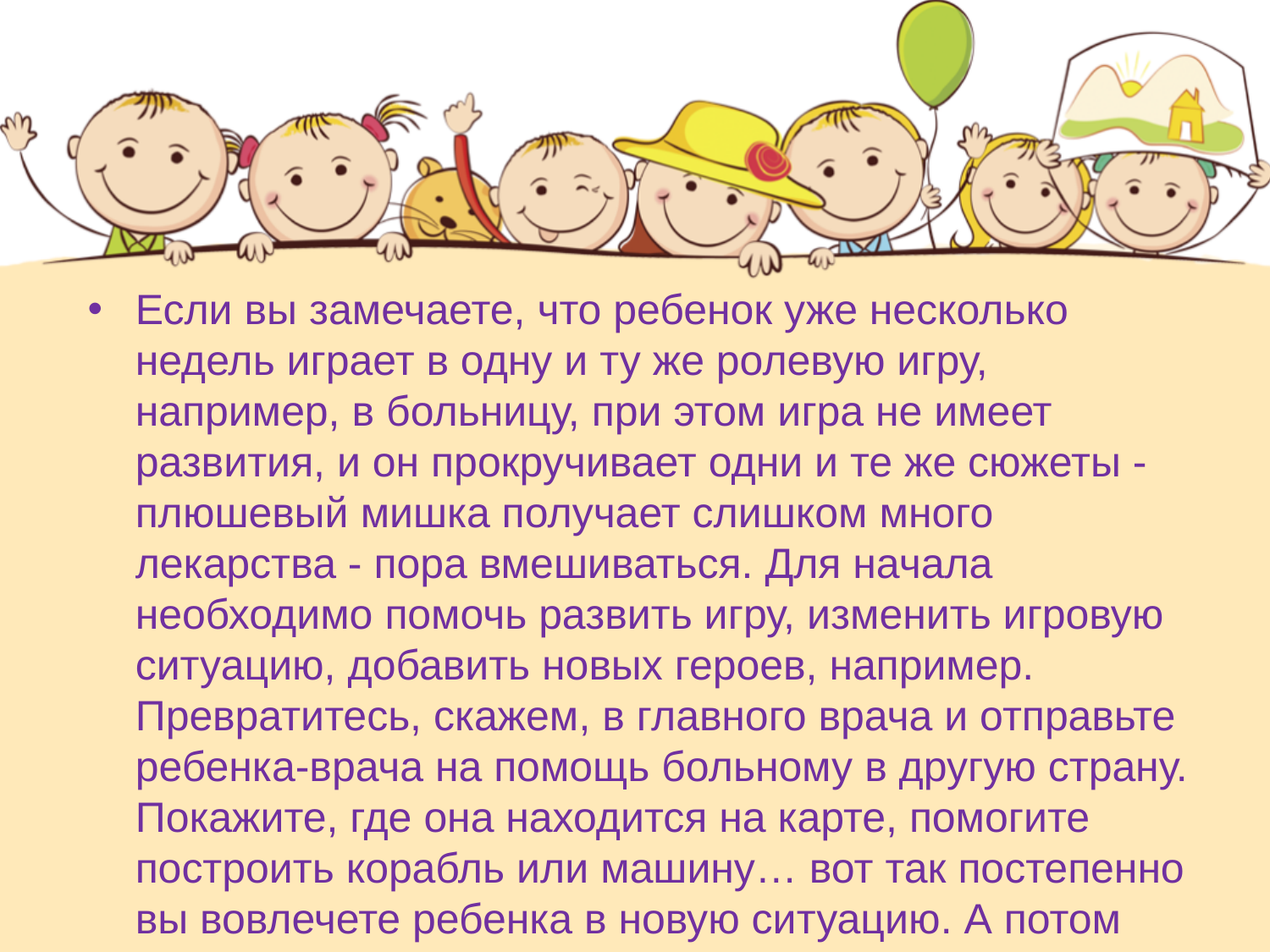

Если вы замечаете, что ребенок уже несколько недель играет в одну и ту же ролевую игру, например, в больницу, при этом игра не имеет развития, и он прокручивает одни и те же сюжеты - плюшевый мишка получает слишком много лекарства - пора вмешиваться. Для начала необходимо помочь развить игру, изменить игровую ситуацию, добавить новых героев, например. Превратитесь, скажем, в главного врача и отправьте ребенка-врача на помощь больному в другую страну. Покажите, где она находится на карте, помогите построить корабль или машину… вот так постепенно вы вовлечете ребенка в новую ситуацию. А потом тихонечко отходите и дайте ему самому развивать игру.